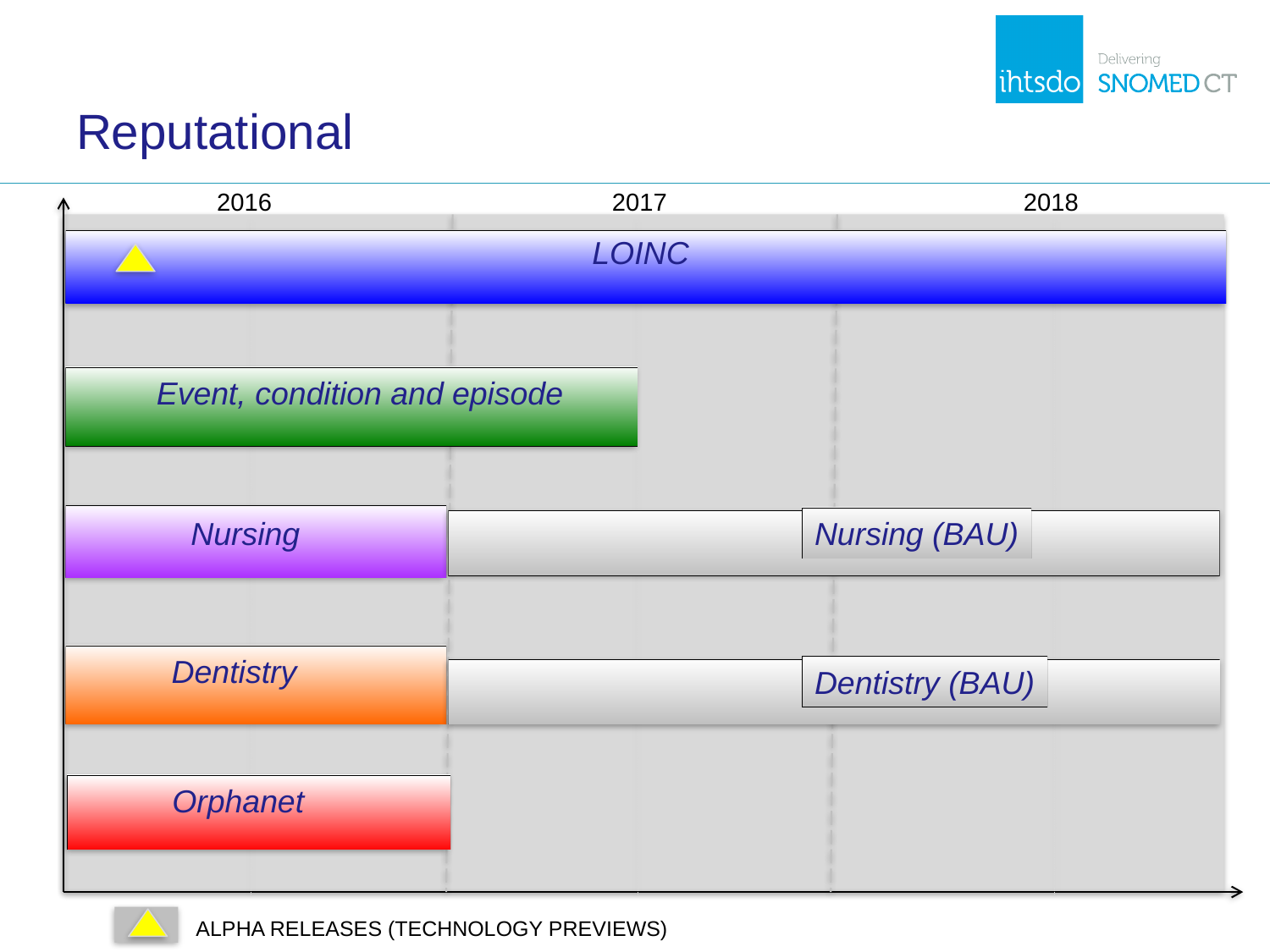

# Reputational
2017
2016
2018

LOINC

Event, condition and episode

Nursing
Nursing (BAU)

Dentistry
Dentistry (BAU)

Orphanet

ALPHA RELEASES (TECHNOLOGY PREVIEWS)